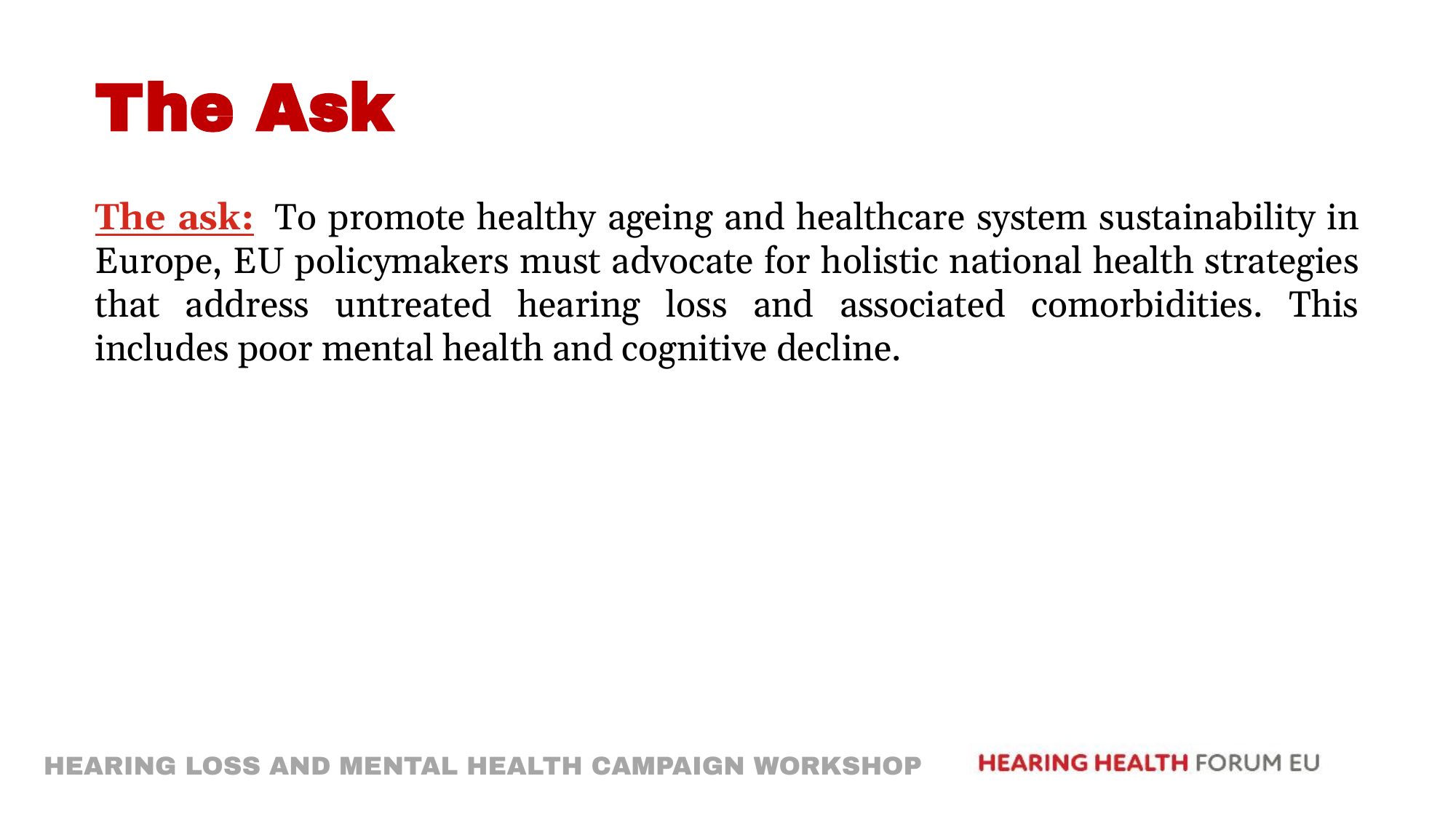

# The Ask
The ask:  To promote healthy ageing and healthcare system sustainability in Europe, EU policymakers must advocate for holistic national health strategies that address untreated hearing loss and associated comorbidities. This includes poor mental health and cognitive decline.